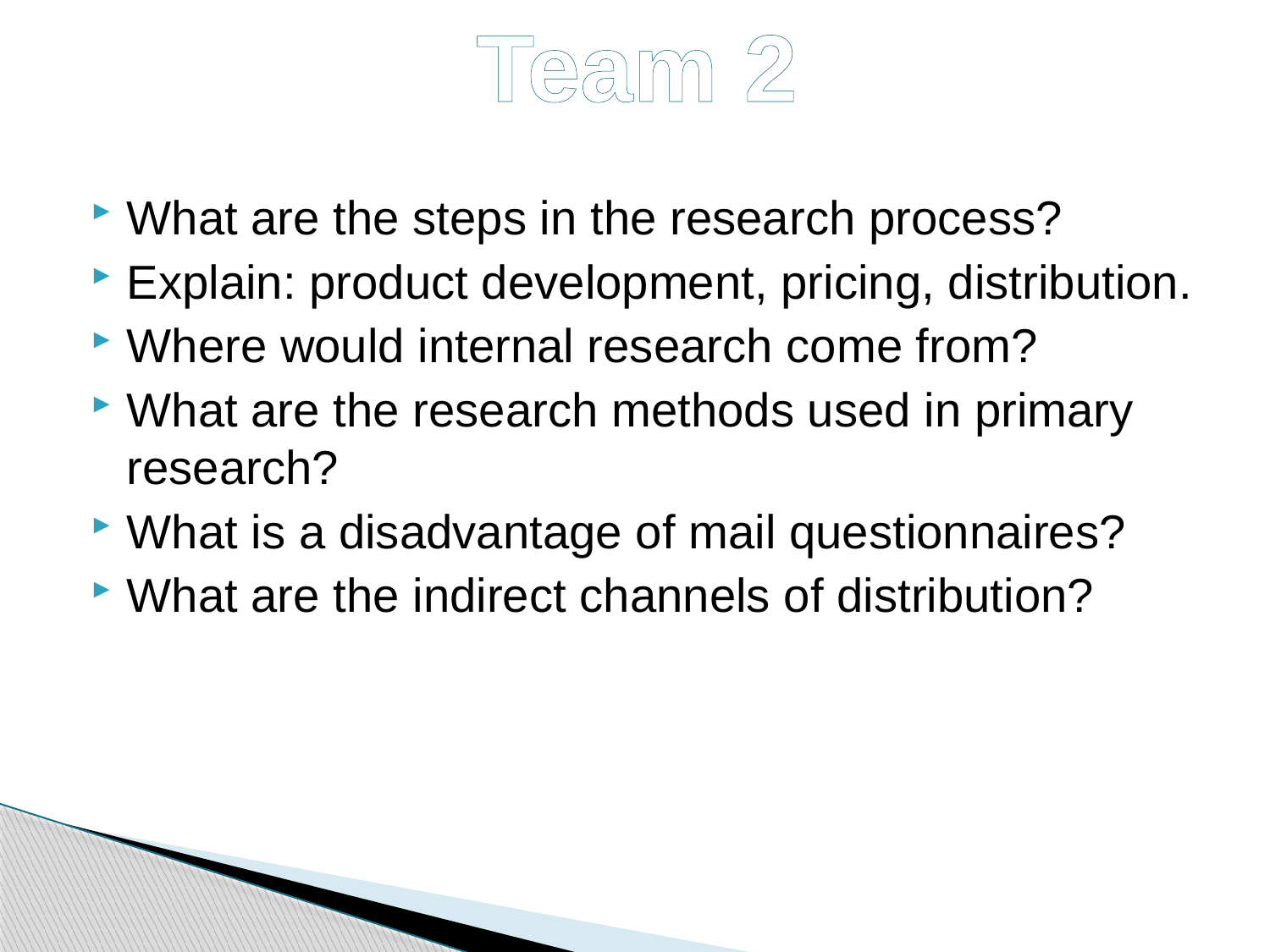

Team 2
What are the steps in the research process?
Explain: product development, pricing, distribution.
Where would internal research come from?
What are the research methods used in primary research?
What is a disadvantage of mail questionnaires?
What are the indirect channels of distribution?